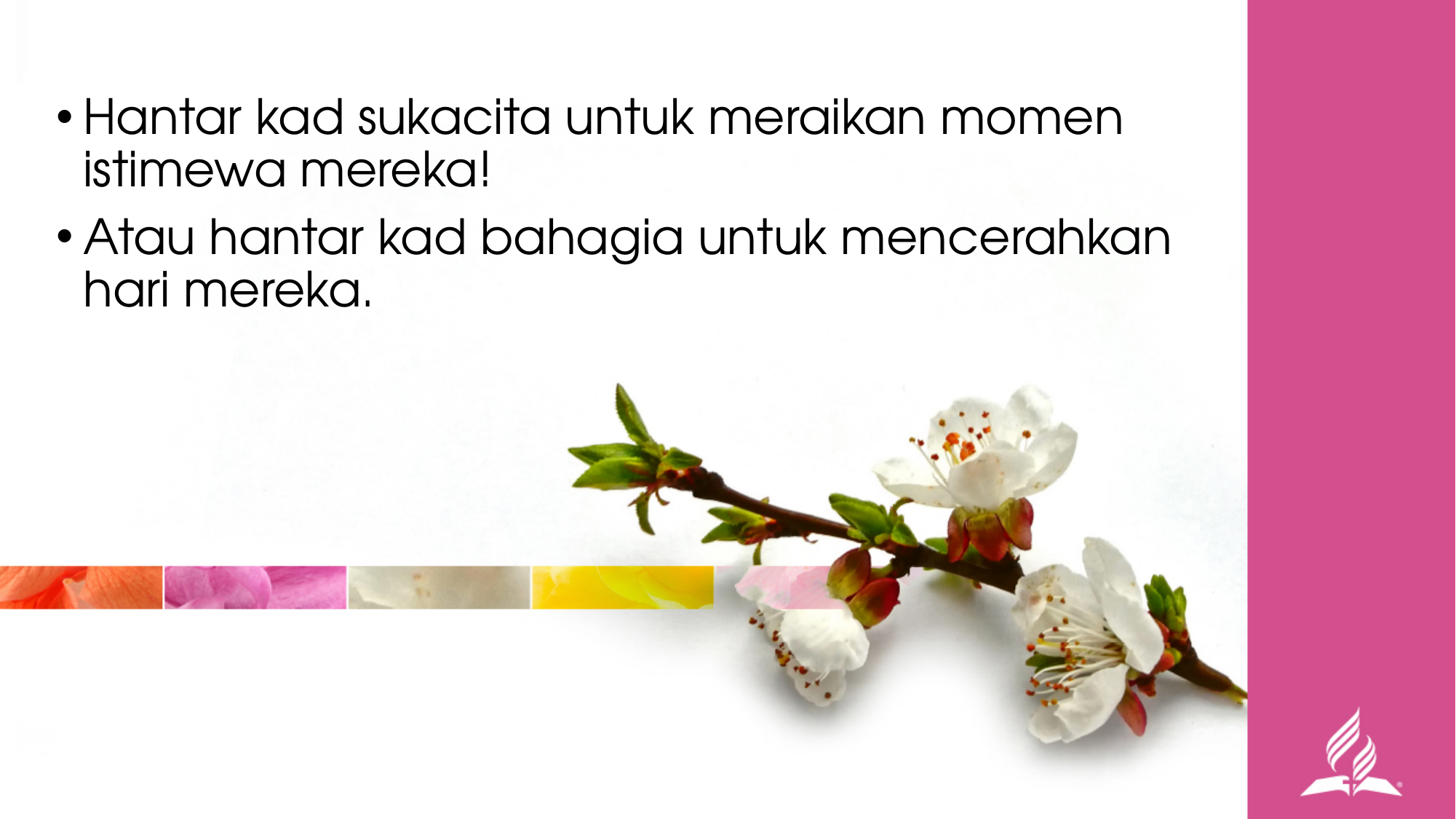

Hantar kad sukacita untuk meraikan momen istimewa mereka!
Atau hantar kad bahagia untuk mencerahkan hari mereka.